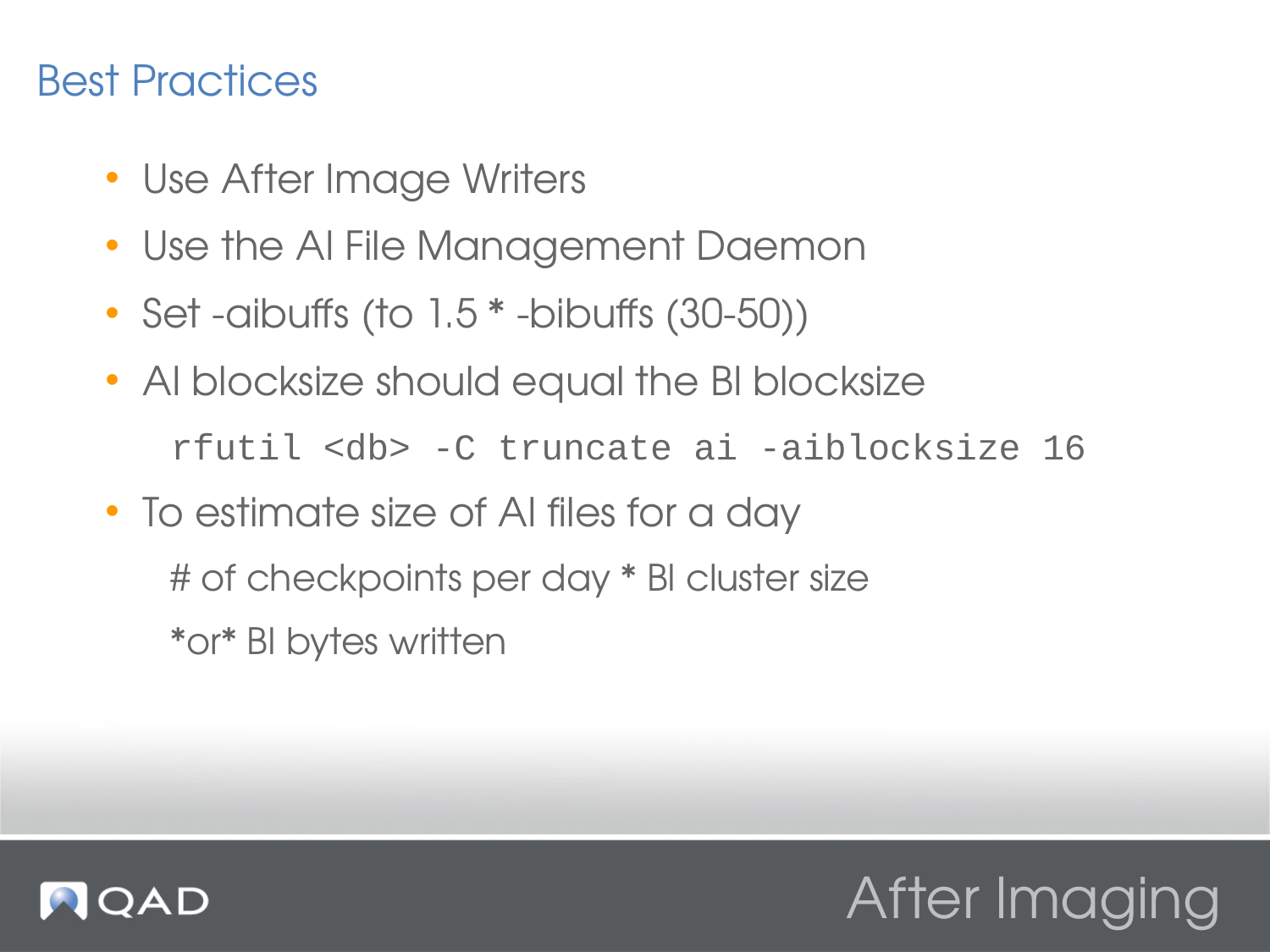

Best Practices
Use After Image Writers
Use the AI File Management Daemon
Set -aibuffs (to 1.5 * -bibuffs (30-50))
AI blocksize should equal the BI blocksize
rfutil <db> -C truncate ai -aiblocksize 16
To estimate size of AI files for a day
# of checkpoints per day * BI cluster size
*or* BI bytes written

# After Imaging